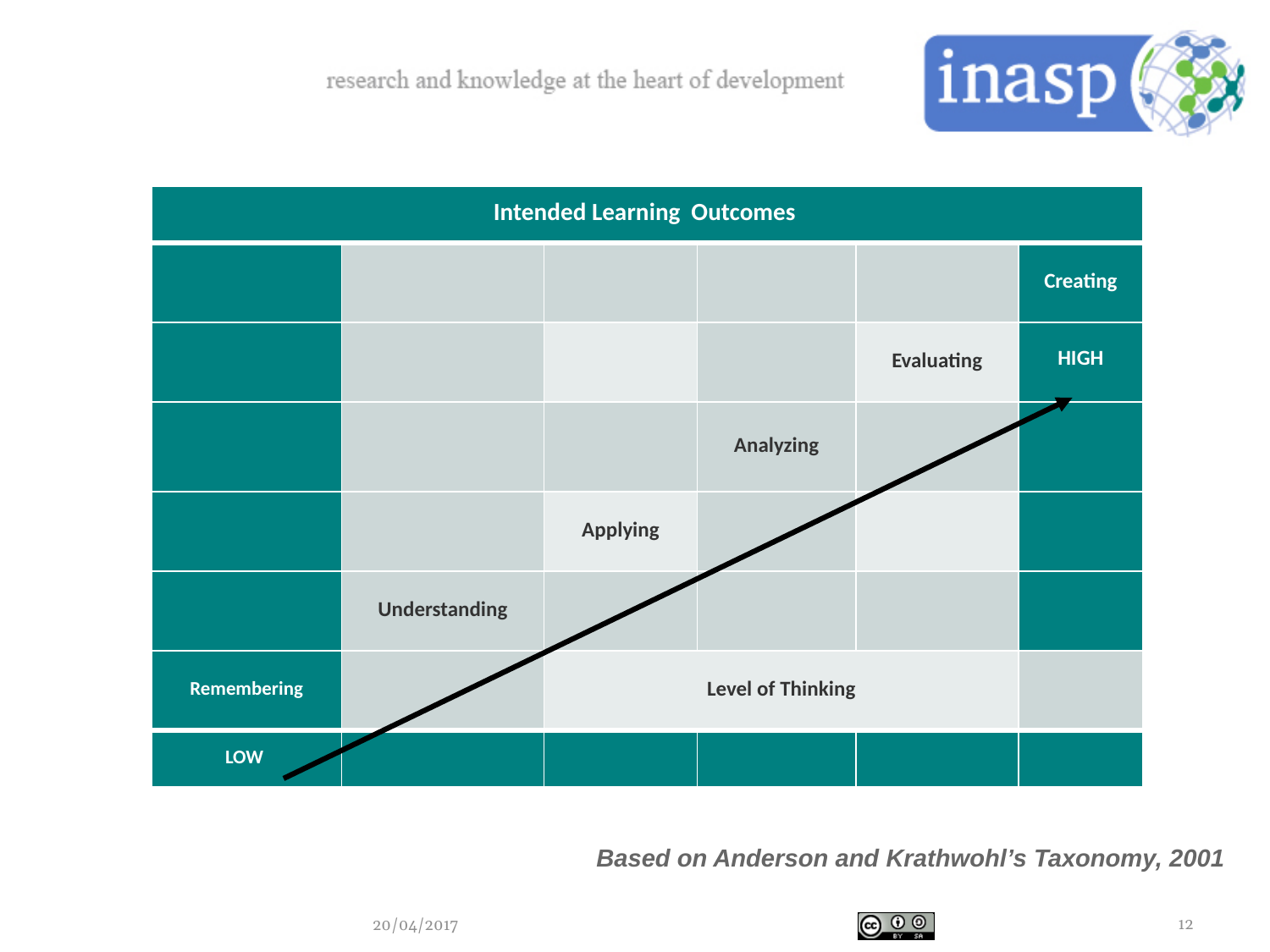

| Intended Learning Outcomes |  |  |  |  |  |
| --- | --- | --- | --- | --- | --- |
|  |  |  |  |  | Creating |
|  |  |  |  | Evaluating | HIGH |
|  |  |  | Analyzing |  |  |
|  |  | Applying |  |  |  |
|  | Understanding |  |  |  |  |
| Remembering |  | Level of Thinking |  |  |  |
| LOW |  |  |  |  |  |

Based on Anderson and Krathwohl’s Taxonomy, 2001
20/04/2017

12